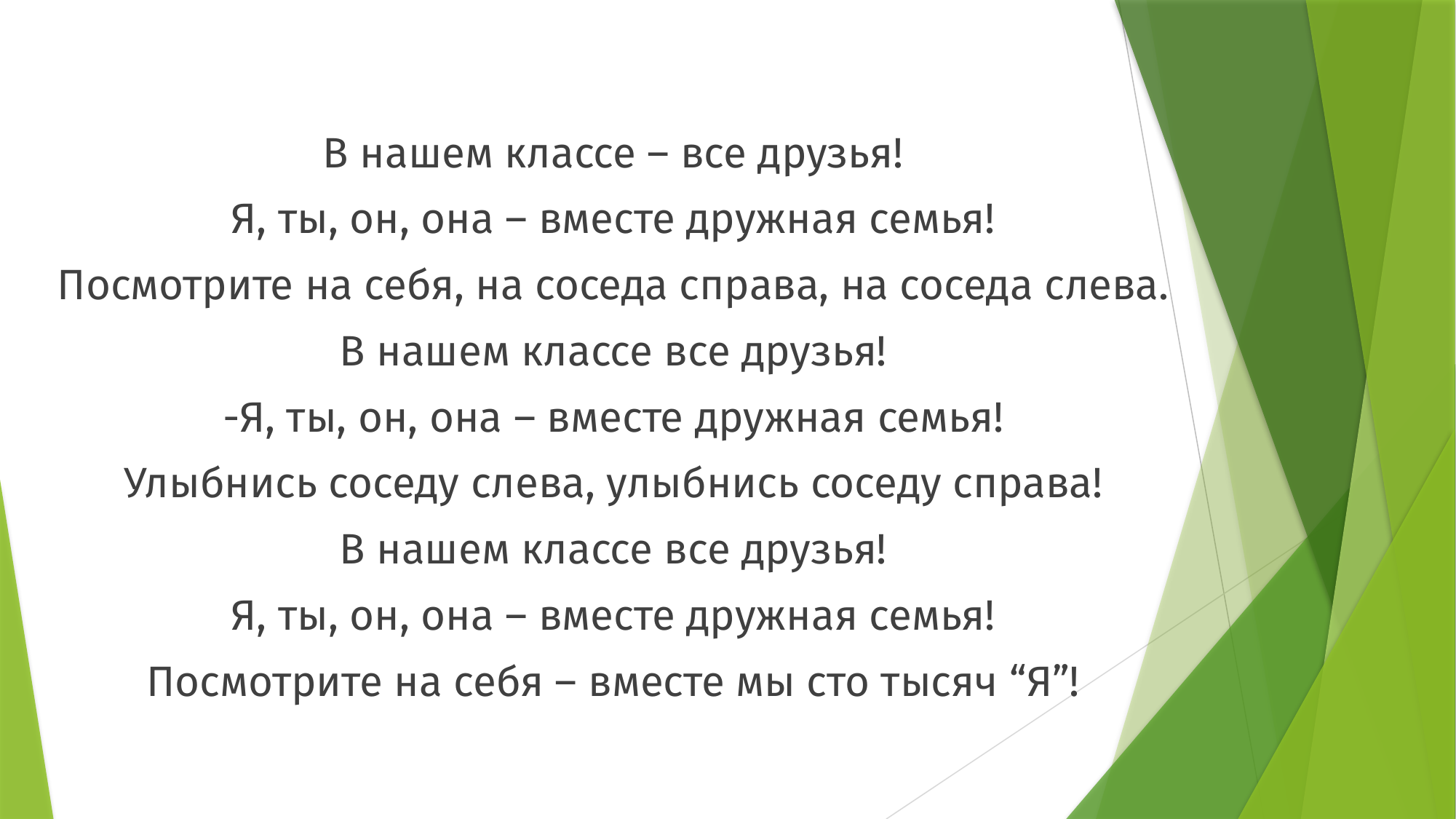

В нашем классе – все друзья!
Я, ты, он, она – вместе дружная семья!
Посмотрите на себя, на соседа справа, на соседа слева.
В нашем классе все друзья!
-Я, ты, он, она – вместе дружная семья!
Улыбнись соседу слева, улыбнись соседу справа!
В нашем классе все друзья!
Я, ты, он, она – вместе дружная семья!
Посмотрите на себя – вместе мы сто тысяч “Я”!